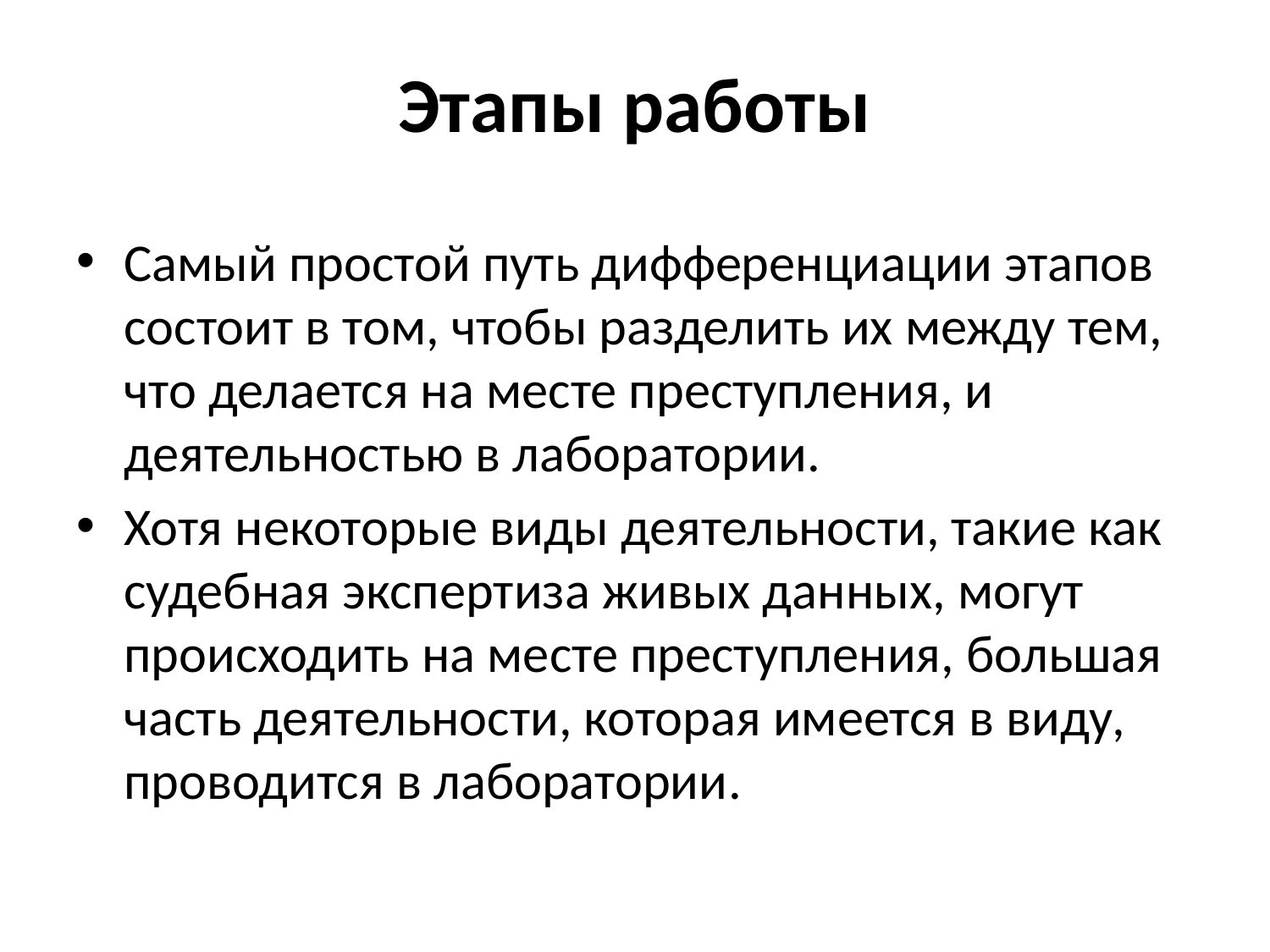

# Этапы работы
Самый простой путь дифференциации этапов состоит в том, чтобы разделить их между тем, что делается на месте преступления, и деятельностью в лаборатории.
Хотя некоторые виды деятельности, такие как судебная экспертиза живых данных, могут происходить на месте преступления, большая часть деятельности, которая имеется в виду, проводится в лаборатории.